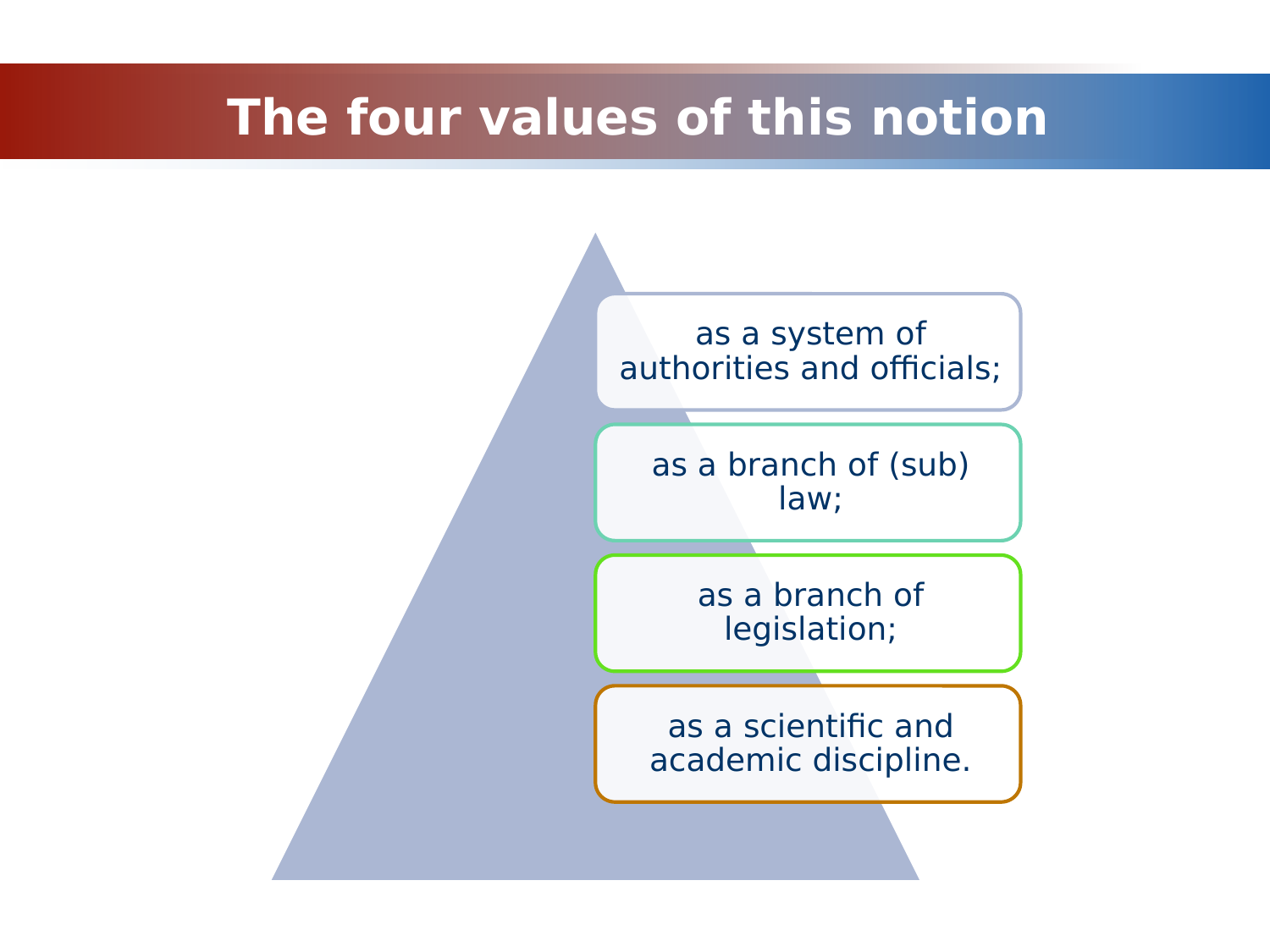

# The four values of this notion
as a system of authorities and officials;
as a branch of (sub) law;
as a branch of legislation;
as a scientific and academic discipline.